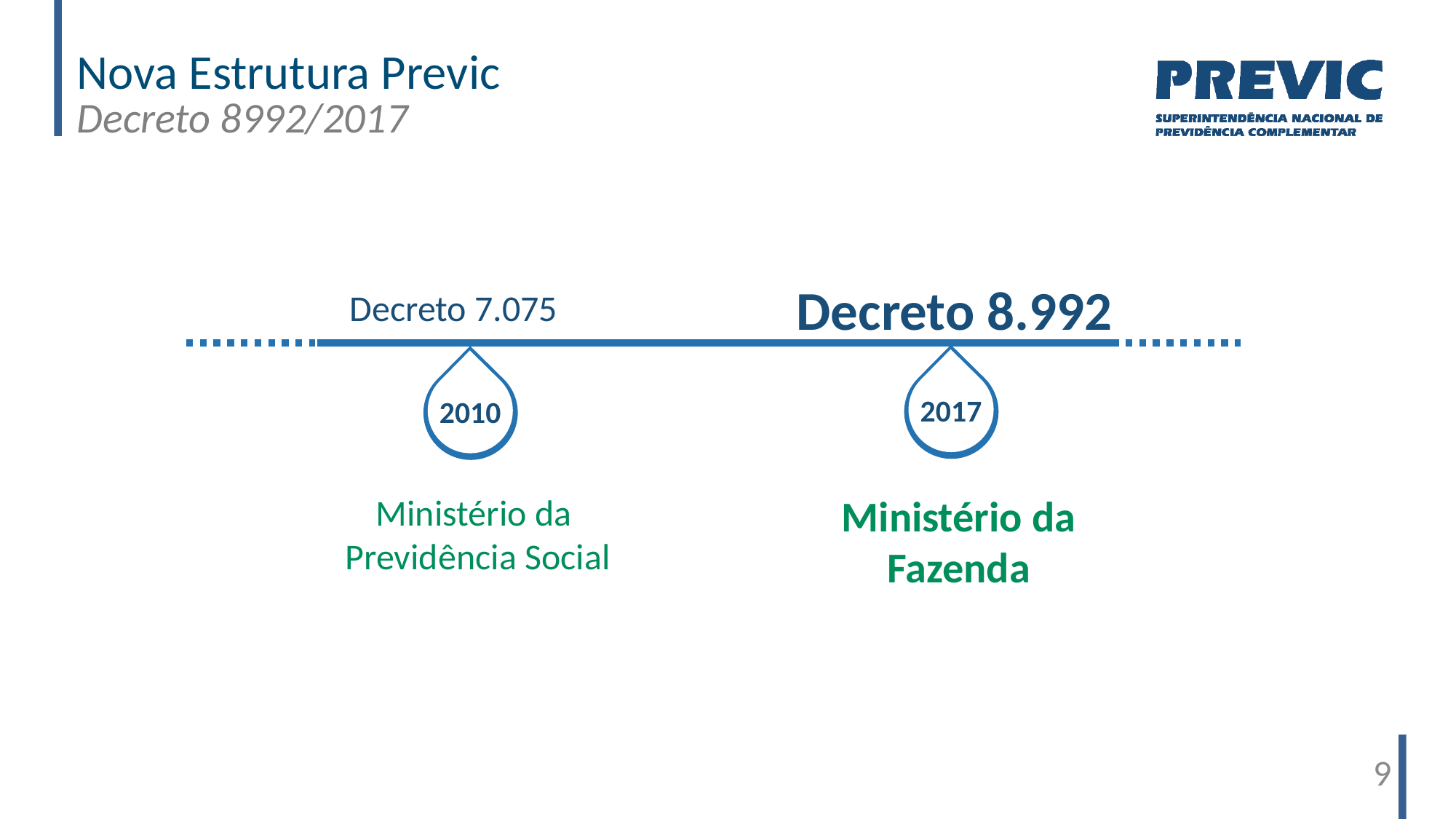

Nova Estrutura Previc
Decreto 8992/2017
Decreto 8.992
Decreto 7.075

2017
2010
Ministério da
Previdência Social
Ministério da
Fazenda